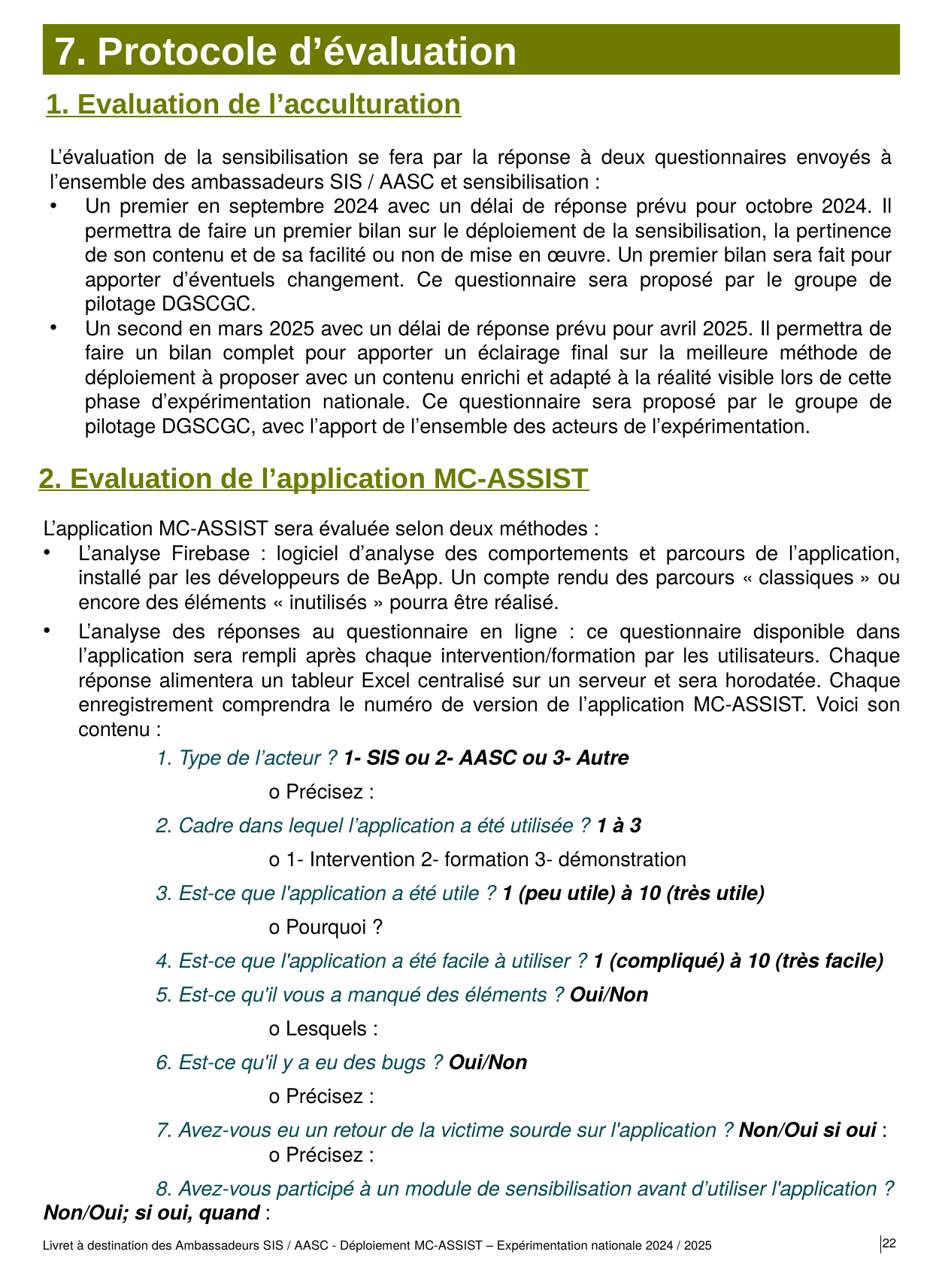

7. Protocole d’évaluation
1. Evaluation de l’acculturation
L’évaluation de la sensibilisation se fera par la réponse à deux questionnaires envoyés à l’ensemble des ambassadeurs SIS / AASC et sensibilisation :
Un premier en septembre 2024 avec un délai de réponse prévu pour octobre 2024. Il permettra de faire un premier bilan sur le déploiement de la sensibilisation, la pertinence de son contenu et de sa facilité ou non de mise en œuvre. Un premier bilan sera fait pour apporter d’éventuels changement. Ce questionnaire sera proposé par le groupe de pilotage DGSCGC.
Un second en mars 2025 avec un délai de réponse prévu pour avril 2025. Il permettra de faire un bilan complet pour apporter un éclairage final sur la meilleure méthode de déploiement à proposer avec un contenu enrichi et adapté à la réalité visible lors de cette phase d’expérimentation nationale. Ce questionnaire sera proposé par le groupe de pilotage DGSCGC, avec l’apport de l’ensemble des acteurs de l’expérimentation.
2. Evaluation de l’application MC-ASSIST
L’application MC-ASSIST sera évaluée selon deux méthodes :
L’analyse Firebase : logiciel d’analyse des comportements et parcours de l’application, installé par les développeurs de BeApp. Un compte rendu des parcours « classiques » ou encore des éléments « inutilisés » pourra être réalisé.
L’analyse des réponses au questionnaire en ligne : ce questionnaire disponible dans l’application sera rempli après chaque intervention/formation par les utilisateurs. Chaque réponse alimentera un tableur Excel centralisé sur un serveur et sera horodatée. Chaque enregistrement comprendra le numéro de version de l’application MC-ASSIST. Voici son contenu :
	1. Type de l’acteur ? 1- SIS ou 2- AASC ou 3- Autre
		o Précisez :
	2. Cadre dans lequel l’application a été utilisée ? 1 à 3
		o 1- Intervention 2- formation 3- démonstration
	3. Est-ce que l'application a été utile ? 1 (peu utile) à 10 (très utile)
		o Pourquoi ?
	4. Est-ce que l'application a été facile à utiliser ? 1 (compliqué) à 10 (très facile)
	5. Est-ce qu'il vous a manqué des éléments ? Oui/Non
		o Lesquels :
	6. Est-ce qu'il y a eu des bugs ? Oui/Non
		o Précisez :
	7. Avez-vous eu un retour de la victime sourde sur l'application ? Non/Oui si oui :		o Précisez :
	8. Avez-vous participé à un module de sensibilisation avant d’utiliser l'application ? Non/Oui; si oui, quand :